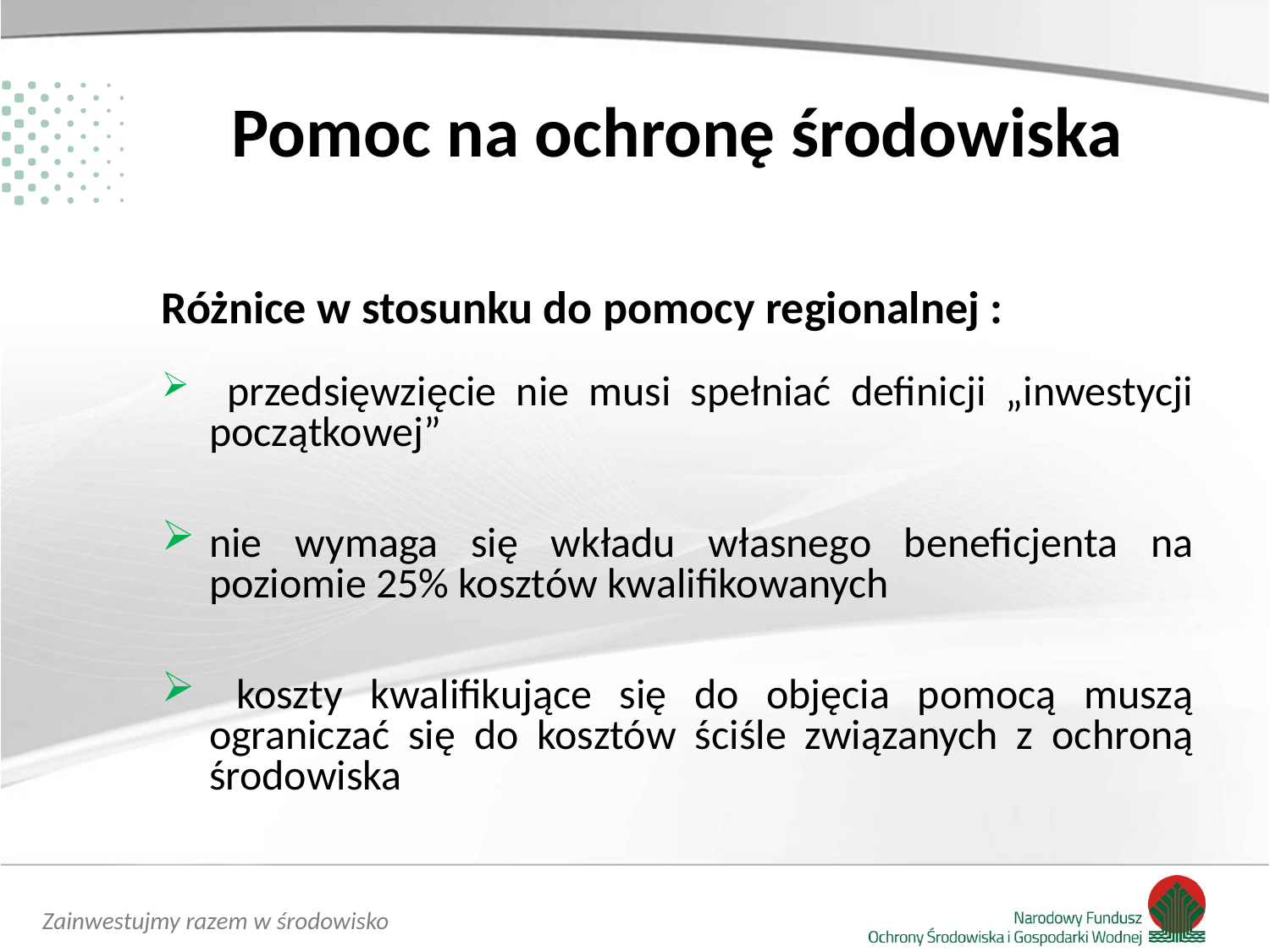

# Pomoc na ochronę środowiska

Różnice w stosunku do pomocy regionalnej :

 przedsięwzięcie nie musi spełniać definicji „inwestycji początkowej”

nie wymaga się wkładu własnego beneficjenta na poziomie 25% kosztów kwalifikowanych

 koszty kwalifikujące się do objęcia pomocą muszą ograniczać się do kosztów ściśle związanych z ochroną środowiska